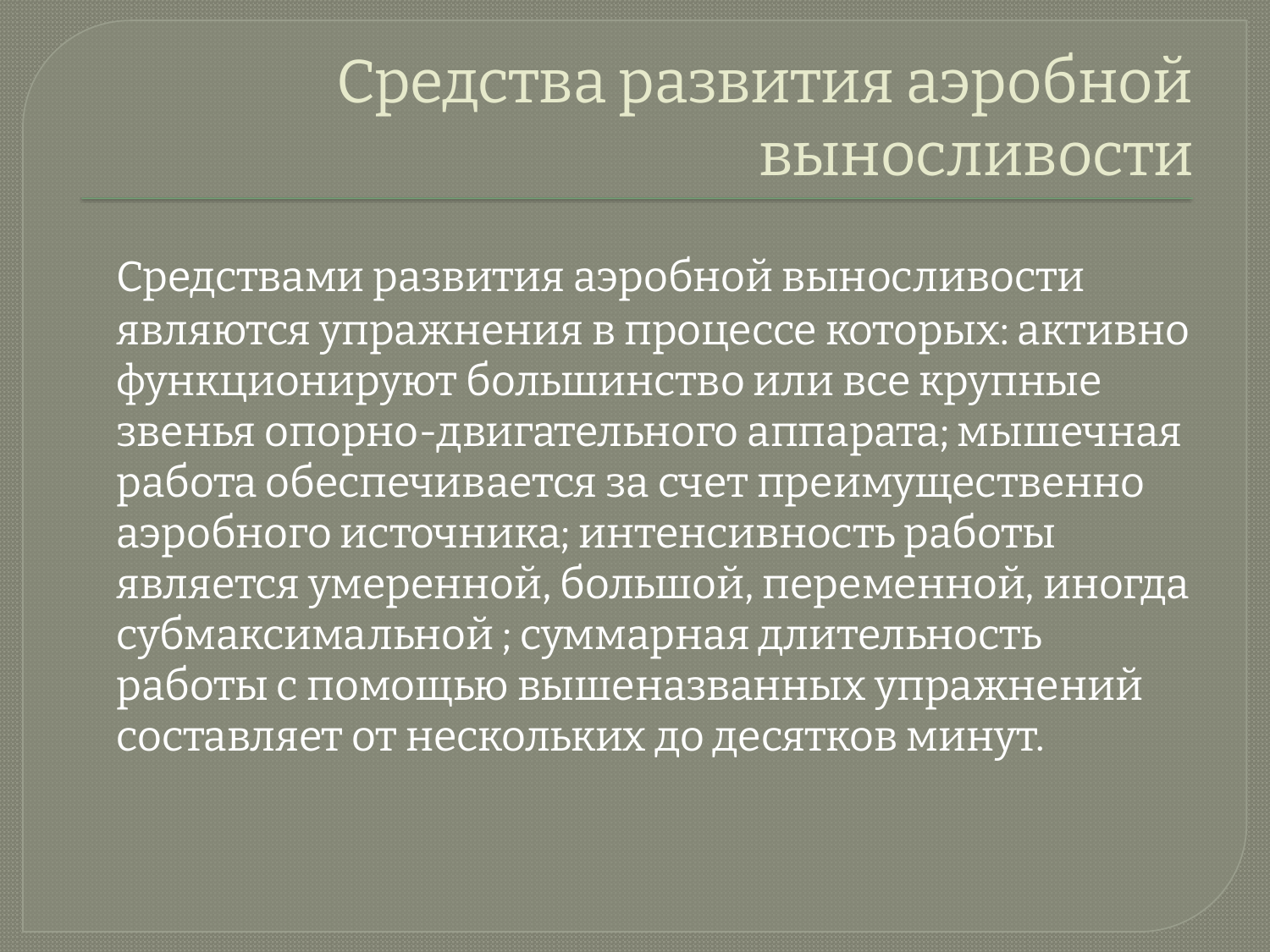

# Средства развития аэробной выносливости
	Средствами развития аэробной выносливости являются упражнения в процессе которых: активно функционируют большинство или все крупные звенья опорно-двигательного аппарата; мышечная работа обеспечивается за счет преимущественно аэробного источника; интенсивность работы является умеренной, большой, переменной, иногда субмаксимальной ; суммарная длительность работы с помощью вышеназванных упражнений составляет от нескольких до десятков минут.